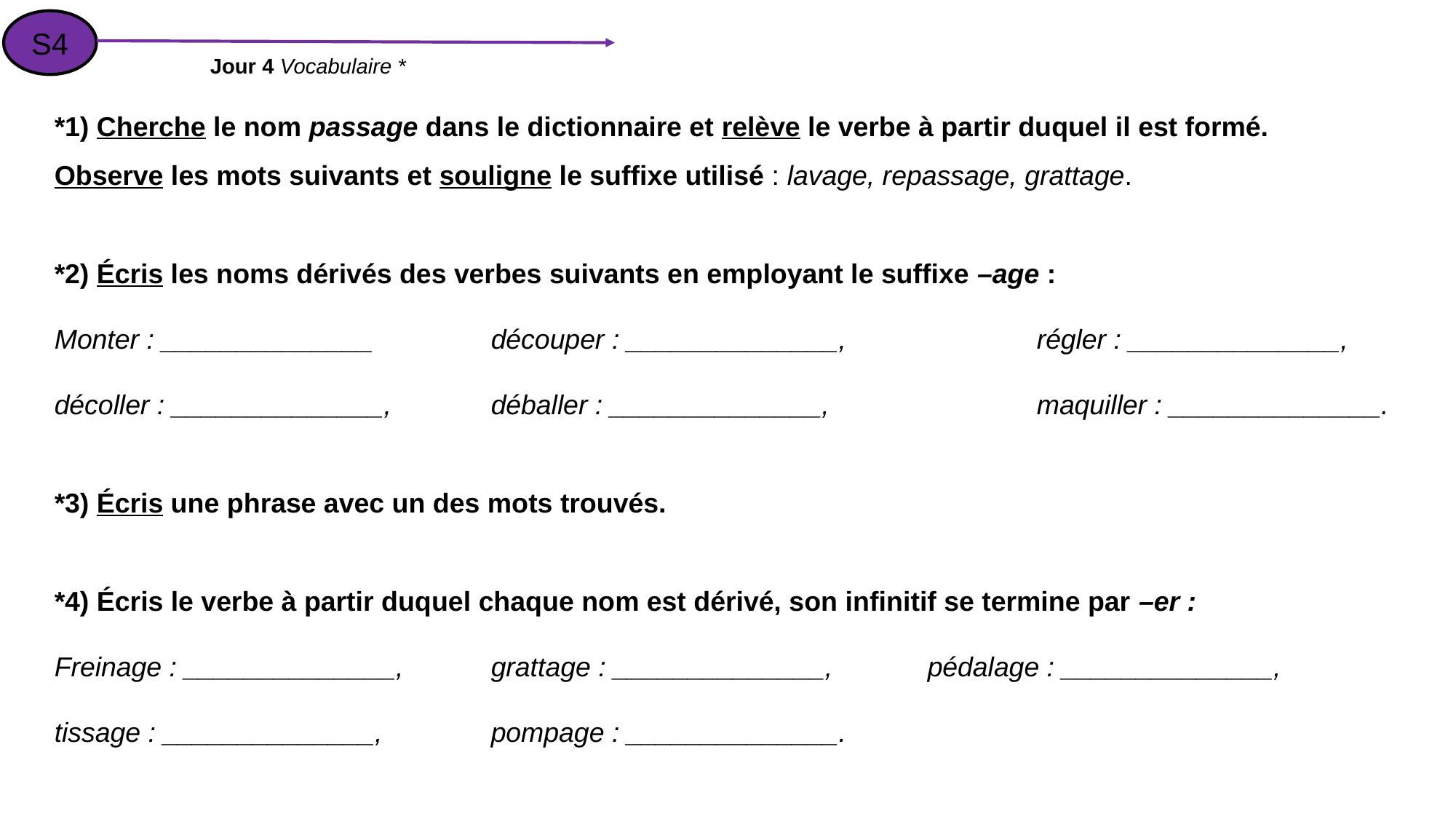

S4
Jour 4 Vocabulaire *
*1) Cherche le nom passage dans le dictionnaire et relève le verbe à partir duquel il est formé.
Observe les mots suivants et souligne le suffixe utilisé : lavage, repassage, grattage.

*2) Écris les noms dérivés des verbes suivants en employant le suffixe –age :
Monter : ______________		découper : ______________, 		régler : ______________,
décoller : ______________, 	déballer : ______________, 		maquiller : ______________.

*3) Écris une phrase avec un des mots trouvés.

*4) Écris le verbe à partir duquel chaque nom est dérivé, son infinitif se termine par –er :
Freinage : ______________, 	grattage : ______________, 	pédalage : ______________,
tissage : ______________, 	pompage : ______________.